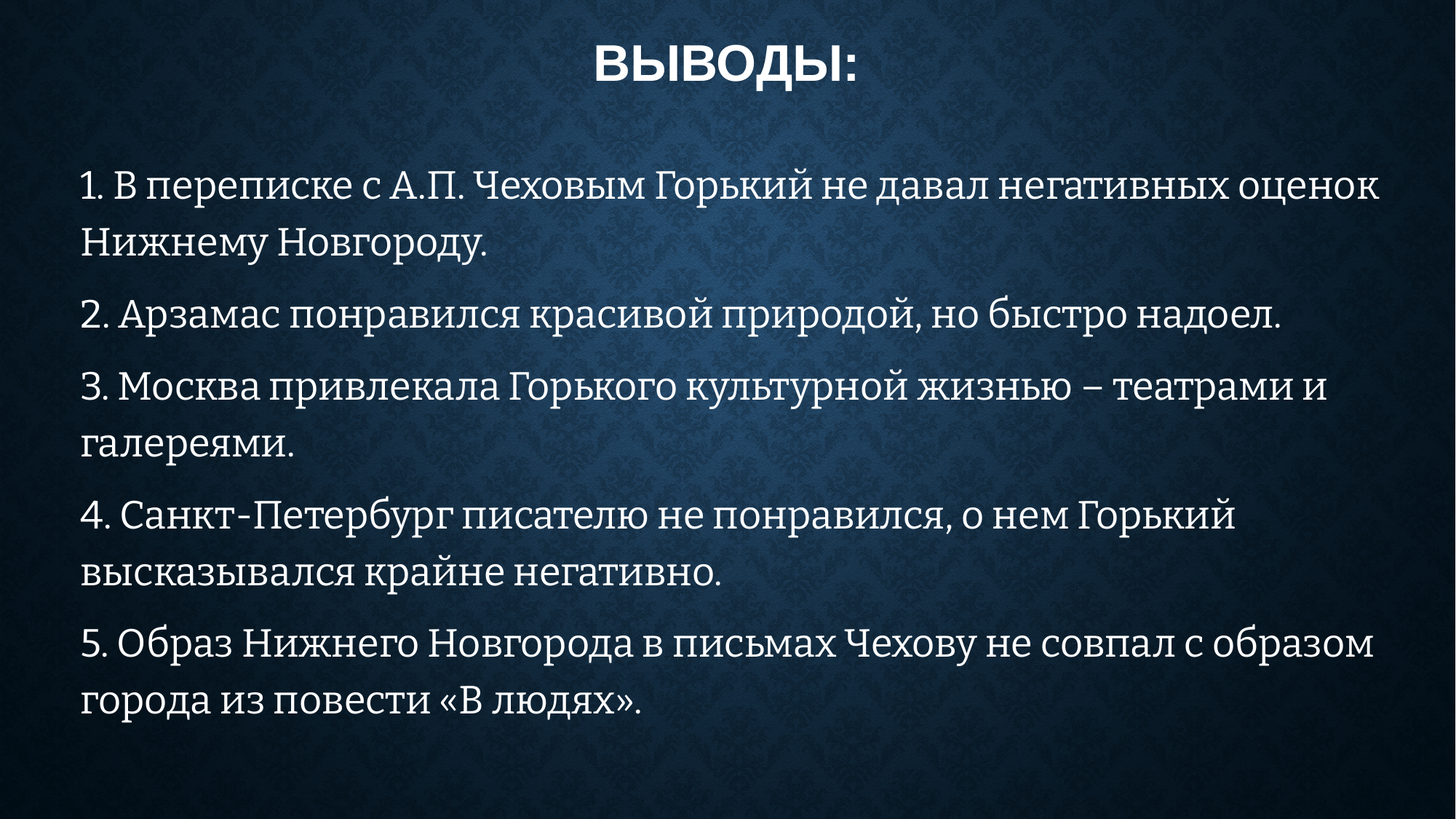

# Выводы:
1. В переписке с А.П. Чеховым Горький не давал негативных оценок Нижнему Новгороду.
2. Арзамас понравился красивой природой, но быстро надоел.
3. Москва привлекала Горького культурной жизнью – театрами и галереями.
4. Санкт-Петербург писателю не понравился, о нем Горький высказывался крайне негативно.
5. Образ Нижнего Новгорода в письмах Чехову не совпал с образом города из повести «В людях».